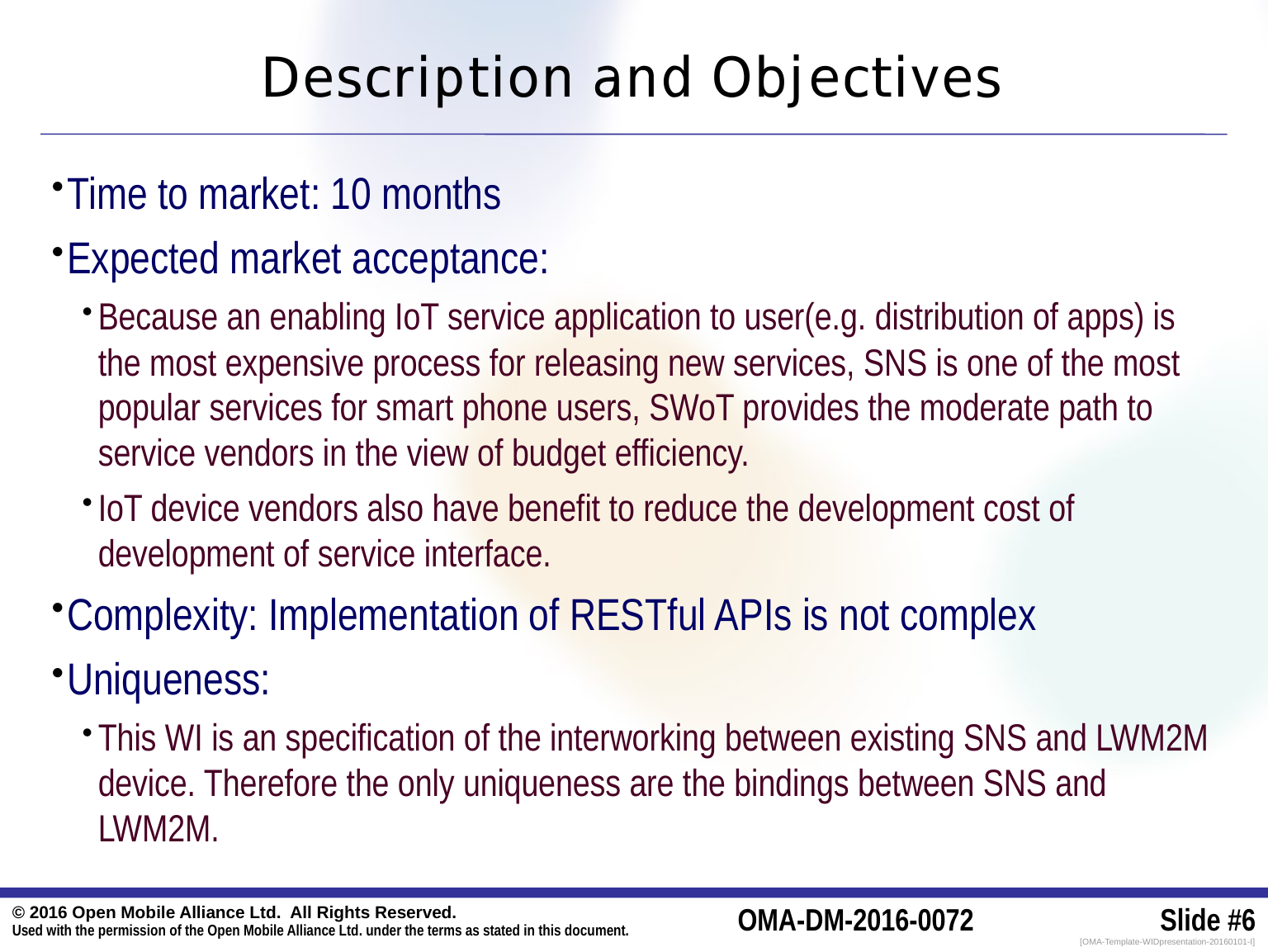

# Description and Objectives
Time to market: 10 months
Expected market acceptance:
Because an enabling IoT service application to user(e.g. distribution of apps) is the most expensive process for releasing new services, SNS is one of the most popular services for smart phone users, SWoT provides the moderate path to service vendors in the view of budget efficiency.
IoT device vendors also have benefit to reduce the development cost of development of service interface.
Complexity: Implementation of RESTful APIs is not complex
Uniqueness:
This WI is an specification of the interworking between existing SNS and LWM2M device. Therefore the only uniqueness are the bindings between SNS and LWM2M.